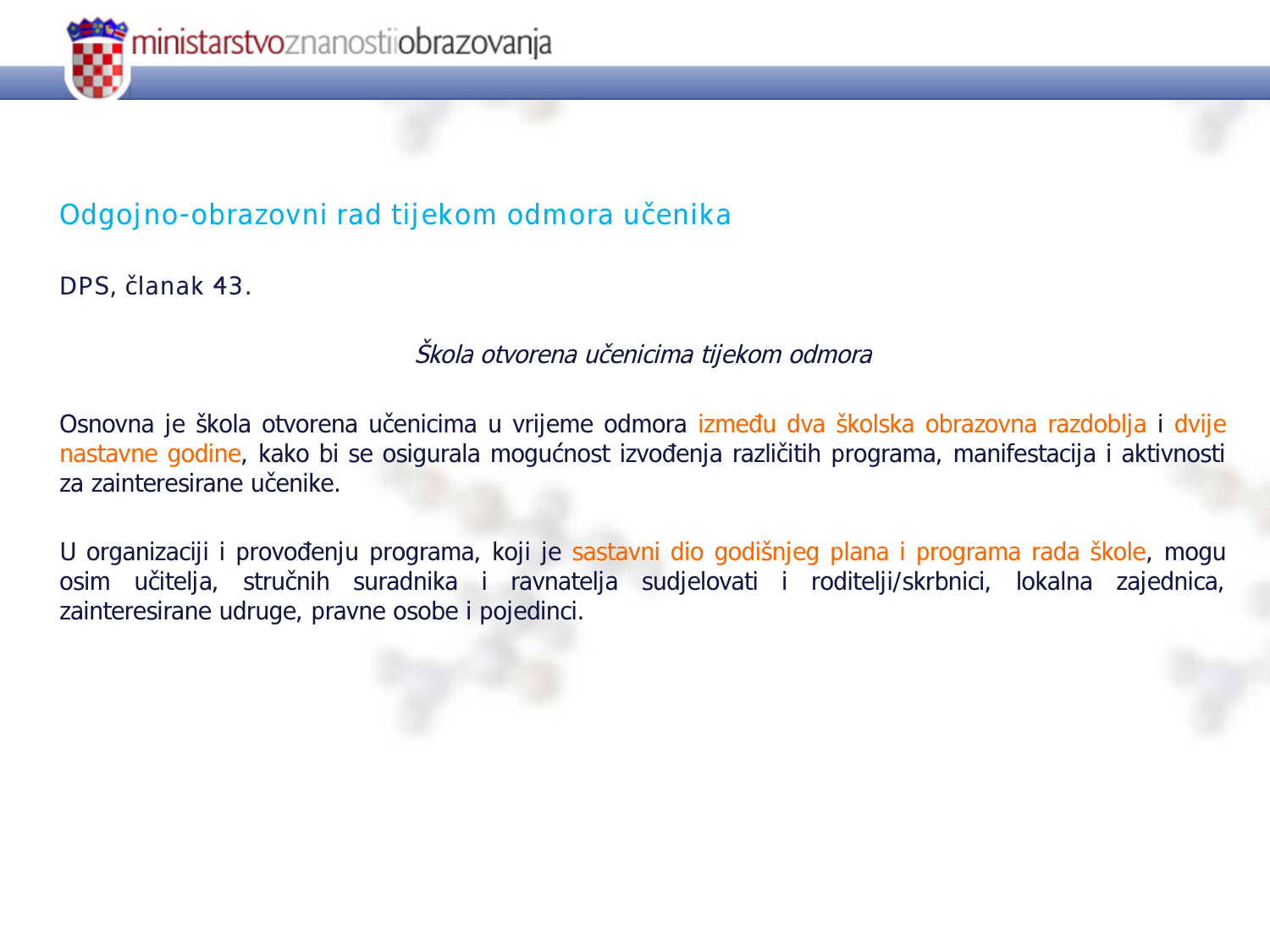

Odgojno-obrazovni rad tijekom odmora učenika

DPS, članak 43.

Škola otvorena učenicima tijekom odmora

Osnovna je škola otvorena učenicima u vrijeme odmora između dva školska obrazovna razdoblja i dvije nastavne godine, kako bi se osigurala mogućnost izvođenja različitih programa, manifestacija i aktivnosti za zainteresirane učenike.

U organizaciji i provođenju programa, koji je sastavni dio godišnjeg plana i programa rada škole, mogu osim učitelja, stručnih suradnika i ravnatelja sudjelovati i roditelji/skrbnici, lokalna zajednica, zainteresirane udruge, pravne osobe i pojedinci.